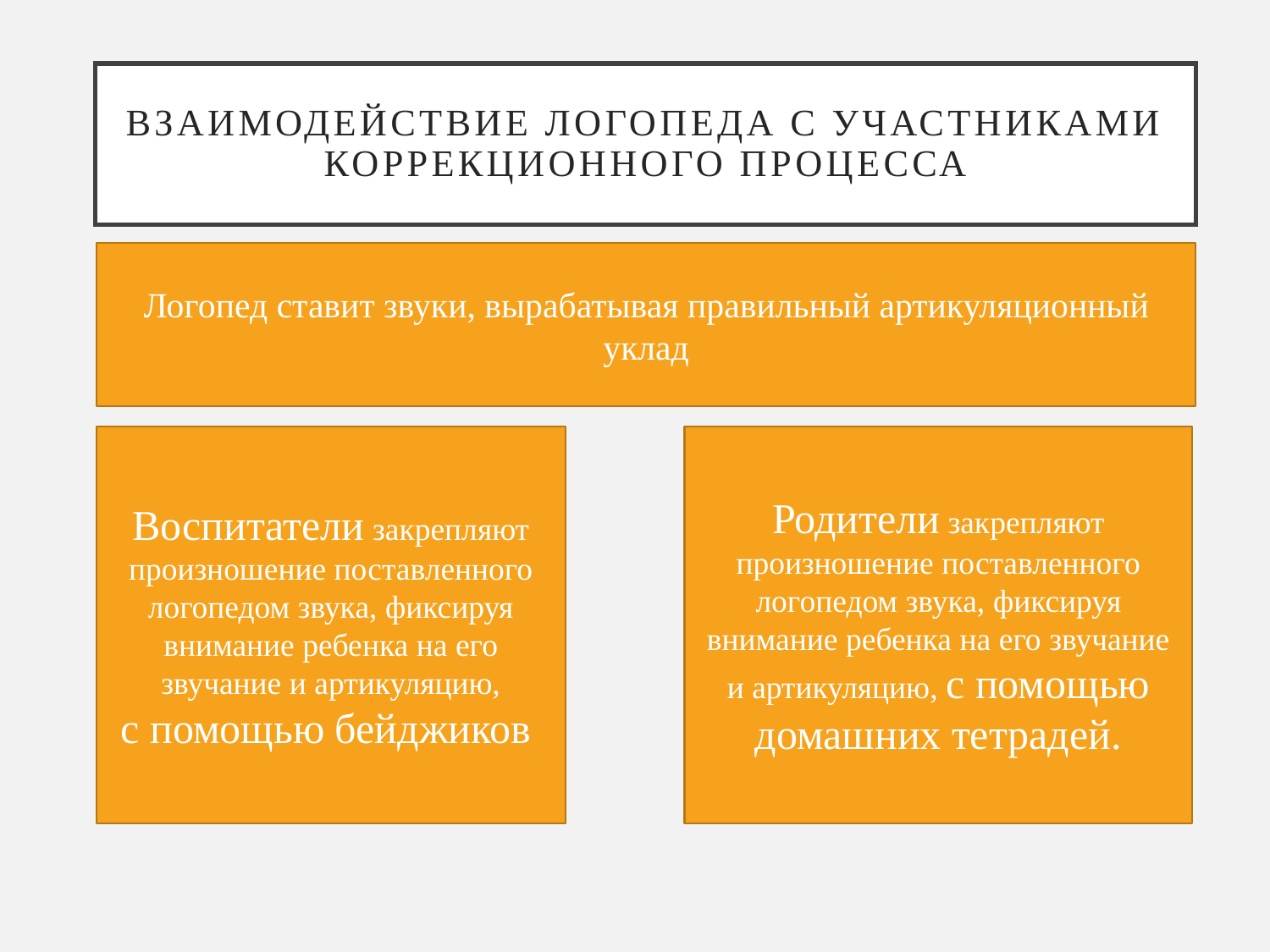

# Взаимодействие логопеда с участниками коррекционного процесса
Логопед ставит звуки, вырабатывая правильный артикуляционный уклад
Воспитатели закрепляют произношение поставленного логопедом звука, фиксируя внимание ребенка на его звучание и артикуляцию,
с помощью бейджиков
Родители закрепляют произношение поставленного логопедом звука, фиксируя внимание ребенка на его звучание и артикуляцию, с помощью домашних тетрадей.